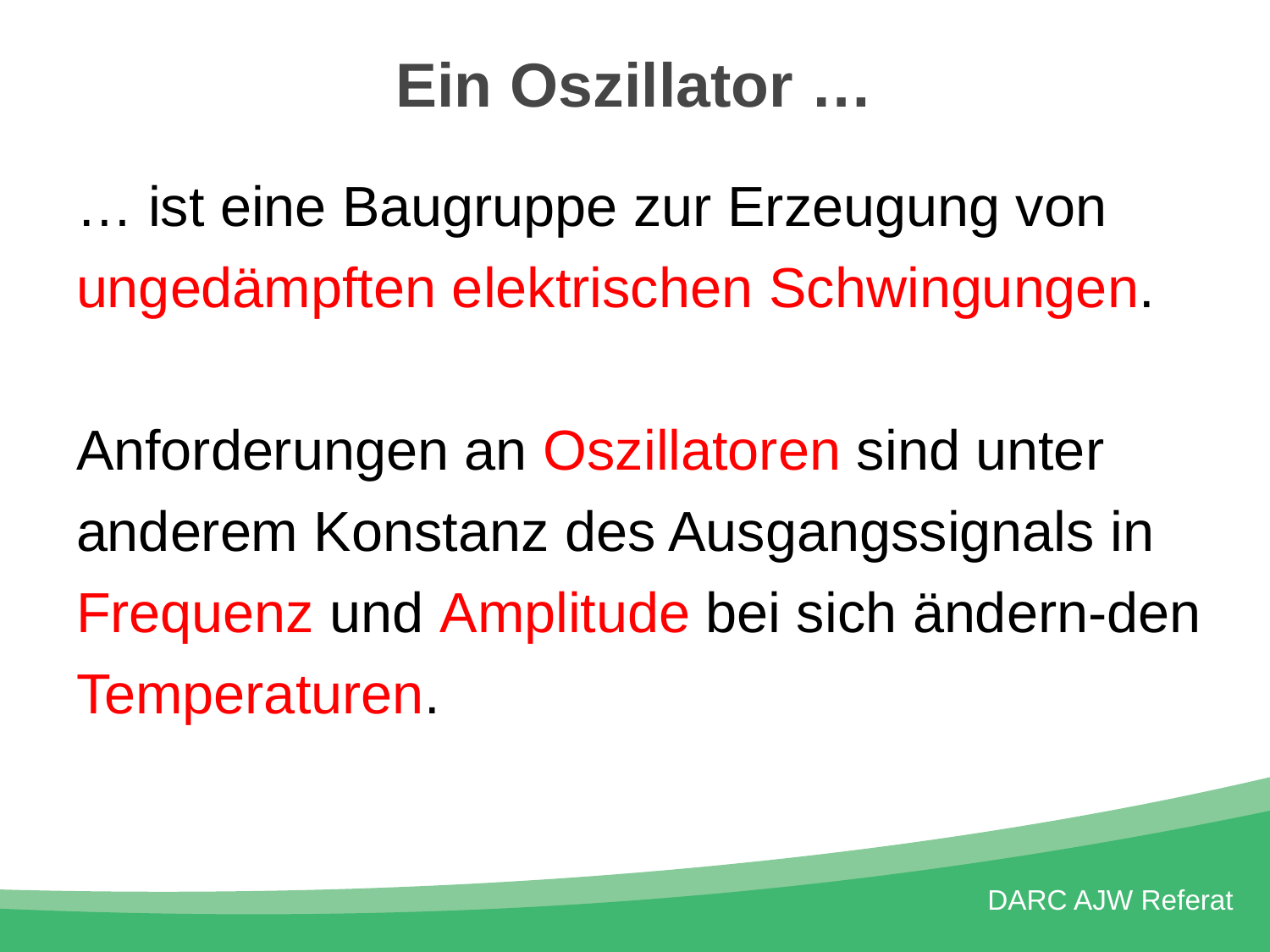

# Ein Oszillator …
… ist eine Baugruppe zur Erzeugung von ungedämpften elektrischen Schwingungen.
Anforderungen an Oszillatoren sind unter anderem Konstanz des Ausgangssignals in Frequenz und Amplitude bei sich ändern-den Temperaturen.